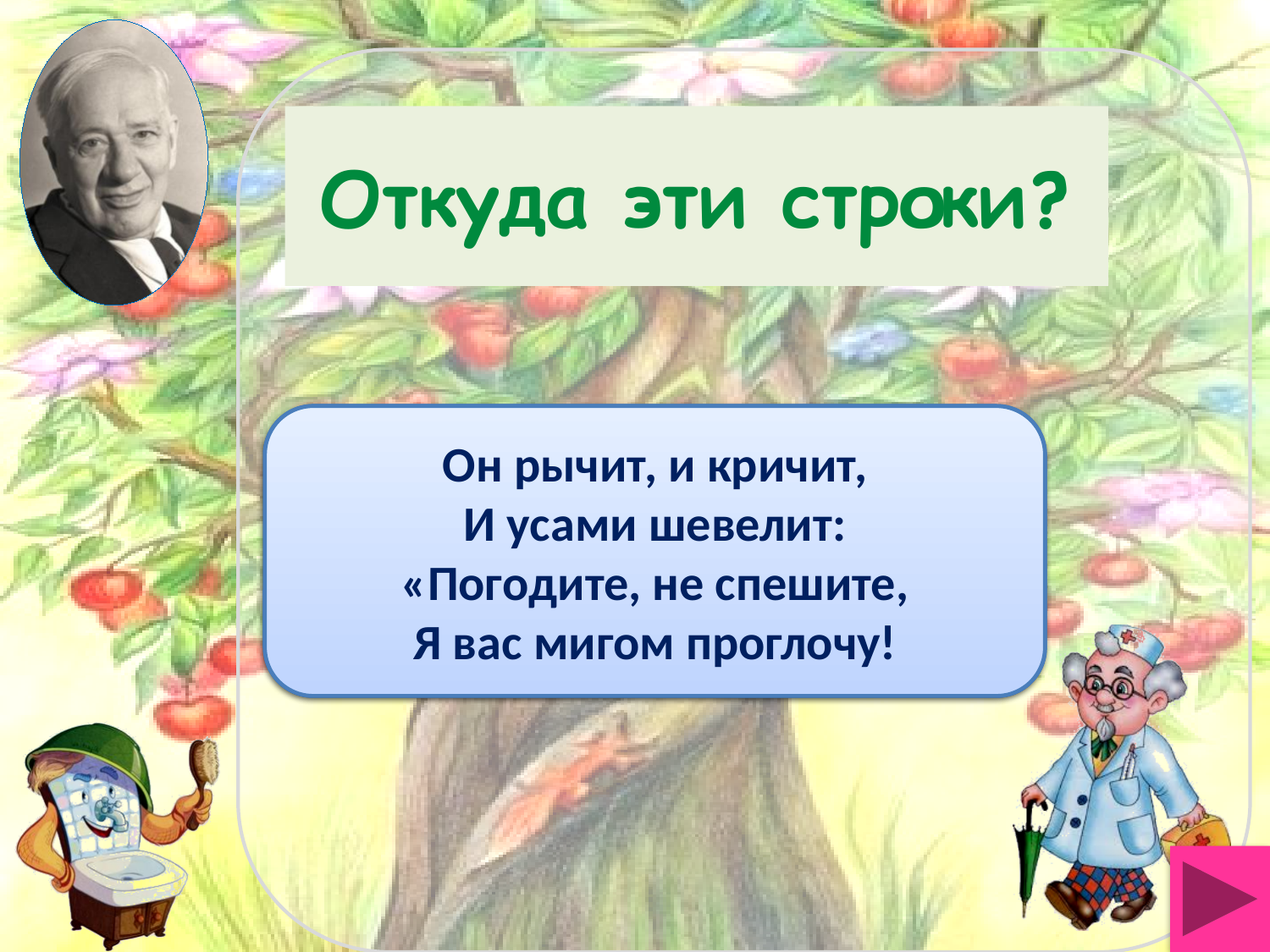

# Откуда эти строки?
«Тараканище»
Он рычит, и кричит,
И усами шевелит:
«Погодите, не спешите,
Я вас мигом проглочу!